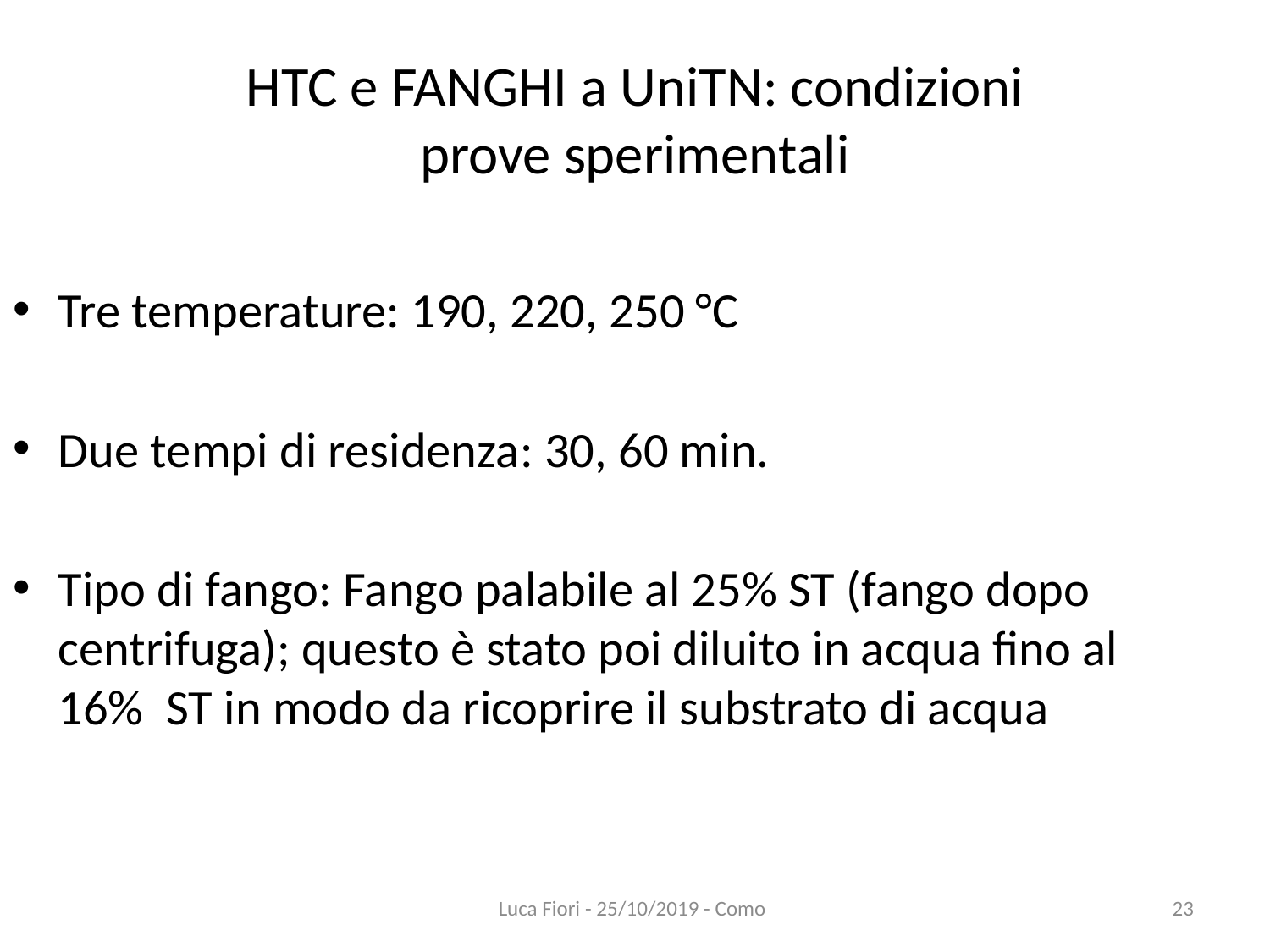

# HTC e FANGHI a UniTN: condizioni prove sperimentali
Tre temperature: 190, 220, 250 °C

Due tempi di residenza: 30, 60 min.

Tipo di fango: Fango palabile al 25% ST (fango dopo centrifuga); questo è stato poi diluito in acqua fino al 16%  ST in modo da ricoprire il substrato di acqua
Luca Fiori - 25/10/2019 - Como
23